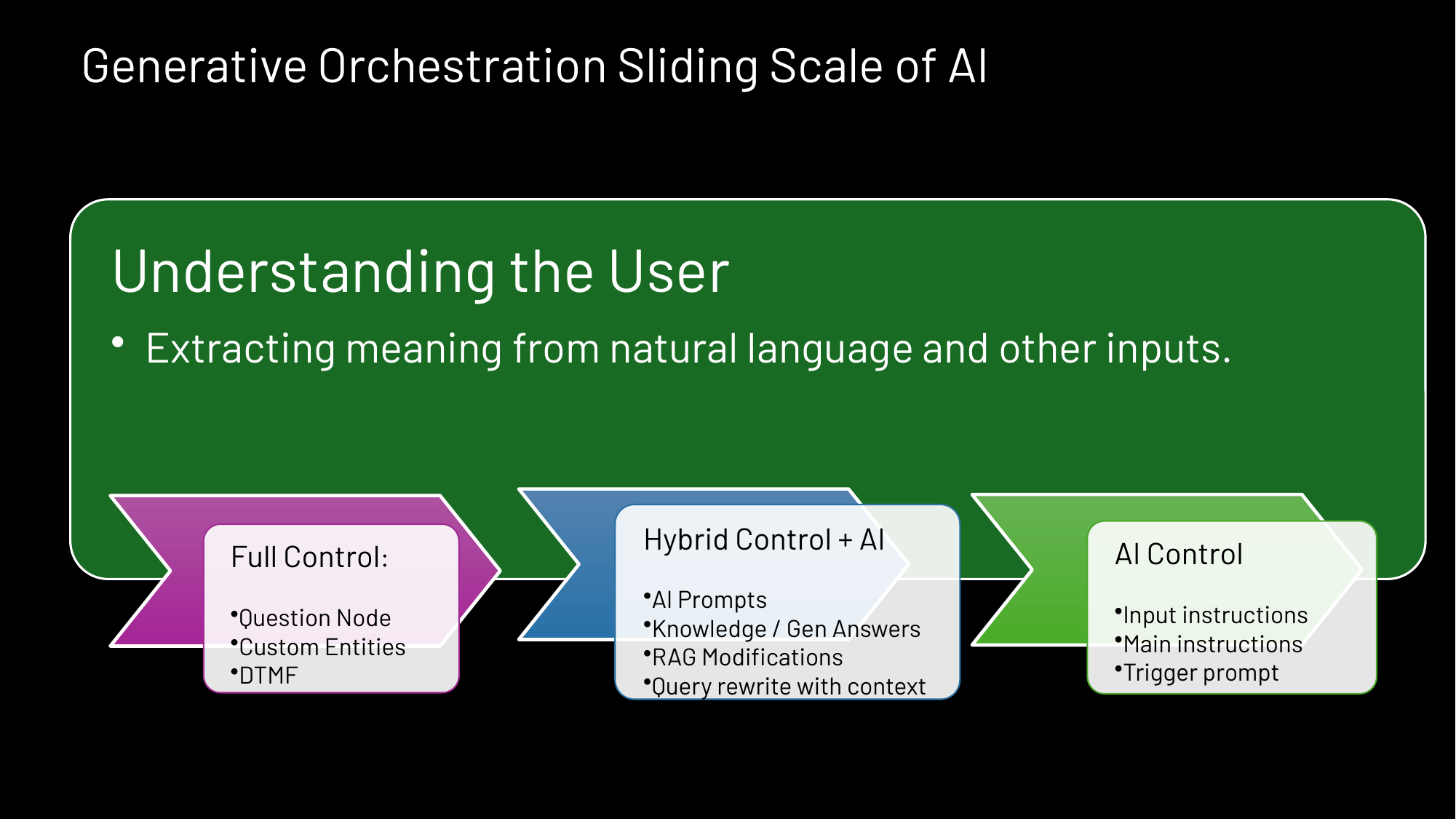

# Generative Orchestration Sliding Scale of AI
Understanding the User
Extracting meaning from natural language and other inputs.
Full Control:

Question Node
Custom Entities
DTMF
Hybrid Control + AI

AI Prompts
Knowledge / Gen Answers
RAG Modifications
Query rewrite with context
AI Control

Input instructions
Main instructions
Trigger prompt